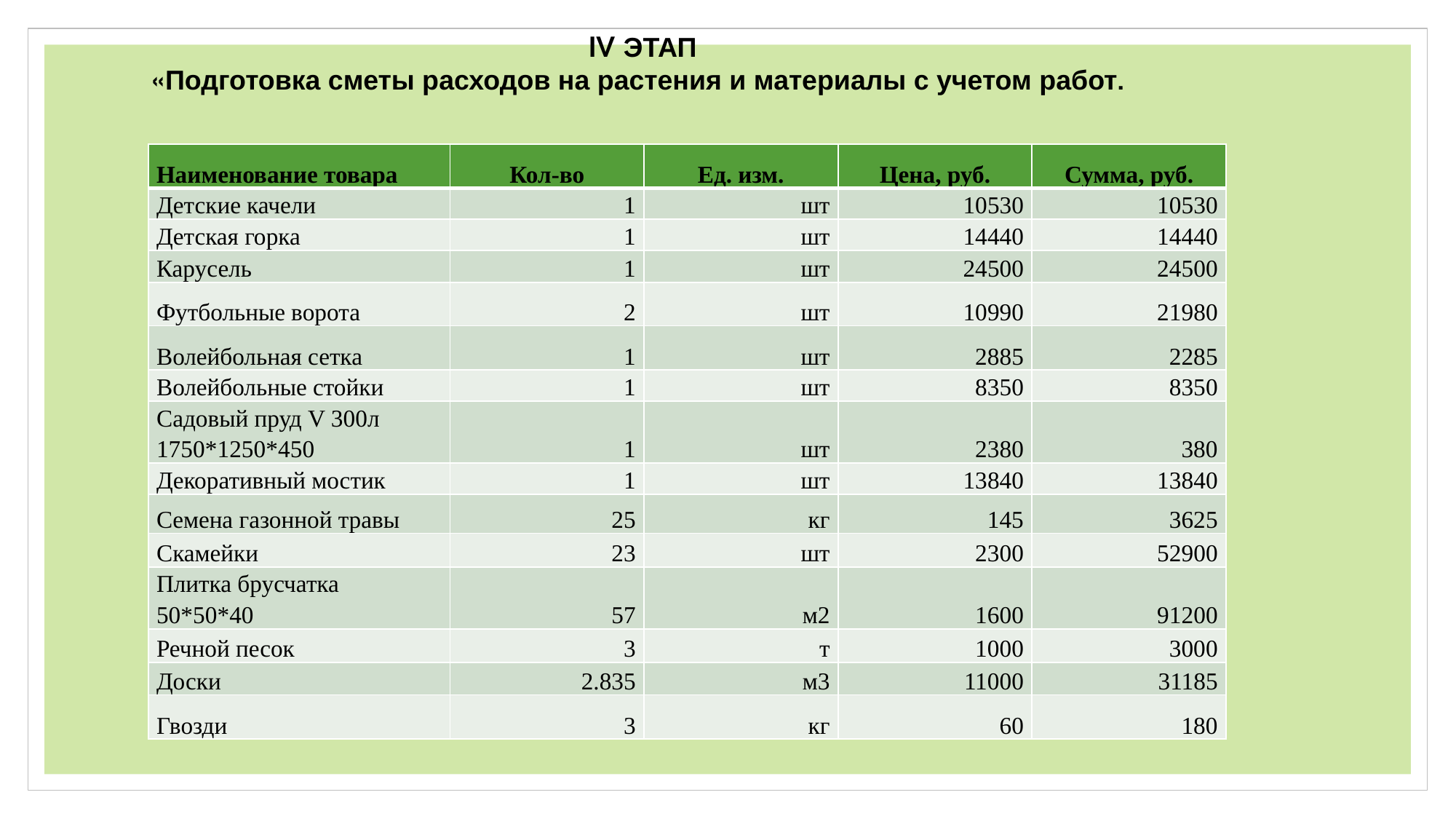

IV ЭТАП
«Подготовка сметы расходов на растения и материалы с учетом работ.

| Наименование товара | Кол-во | Ед. изм. | Цена, руб. | Сумма, руб. |
| --- | --- | --- | --- | --- |
| Детские качели | 1 | шт | 10530 | 10530 |
| Детская горка | 1 | шт | 14440 | 14440 |
| Карусель | 1 | шт | 24500 | 24500 |
| Футбольные ворота | 2 | шт | 10990 | 21980 |
| Волейбольная сетка | 1 | шт | 2885 | 2285 |
| Волейбольные стойки | 1 | шт | 8350 | 8350 |
| Садовый пруд V 300л 1750\*1250\*450 | 1 | шт | 2380 | 380 |
| Декоративный мостик | 1 | шт | 13840 | 13840 |
| Семена газонной травы | 25 | кг | 145 | 3625 |
| Скамейки | 23 | шт | 2300 | 52900 |
| Плитка брусчатка 50\*50\*40 | 57 | м2 | 1600 | 91200 |
| Речной песок | 3 | т | 1000 | 3000 |
| Доски | 2.835 | м3 | 11000 | 31185 |
| Гвозди | 3 | кг | 60 | 180 |